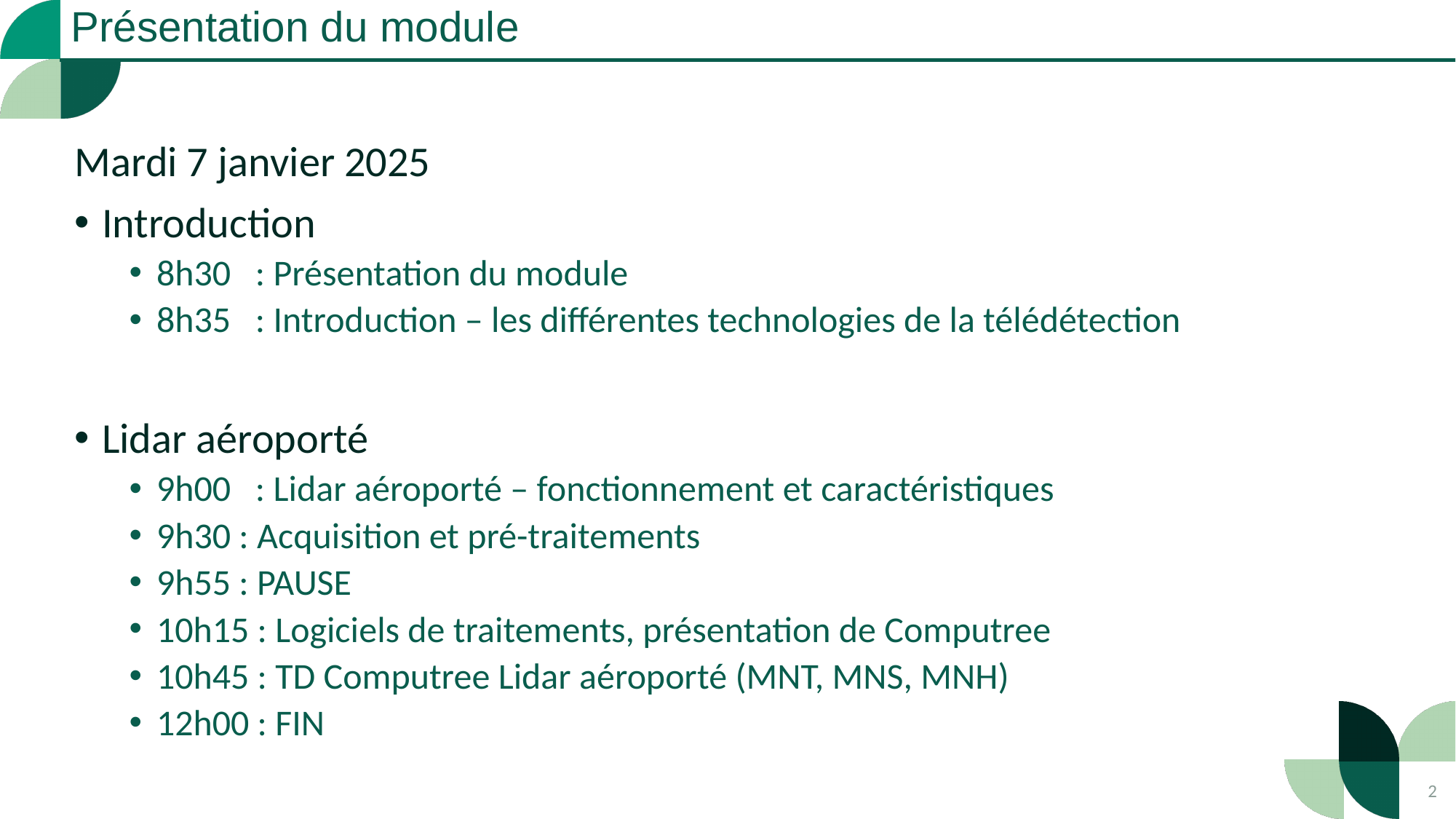

Présentation du module
Mardi 7 janvier 2025
Introduction
8h30   : Présentation du module
8h35   : Introduction – les différentes technologies de la télédétection

Lidar aéroporté
9h00   : Lidar aéroporté – fonctionnement et caractéristiques
9h30 : Acquisition et pré-traitements
9h55 : PAUSE
10h15 : Logiciels de traitements, présentation de Computree
10h45 : TD Computree Lidar aéroporté (MNT, MNS, MNH)
12h00 : FIN
2